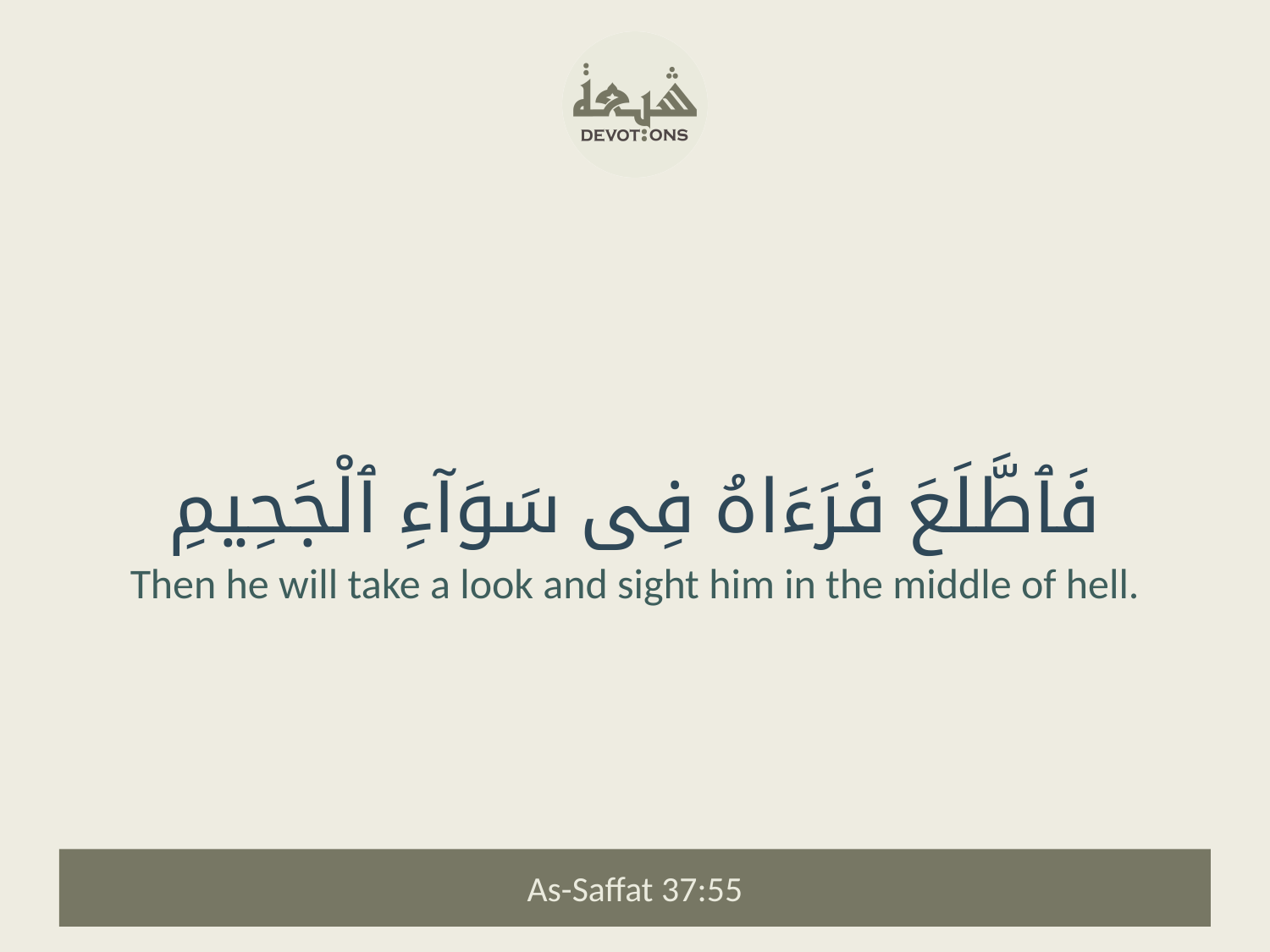

فَٱطَّلَعَ فَرَءَاهُ فِى سَوَآءِ ٱلْجَحِيمِ
Then he will take a look and sight him in the middle of hell.
As-Saffat 37:55